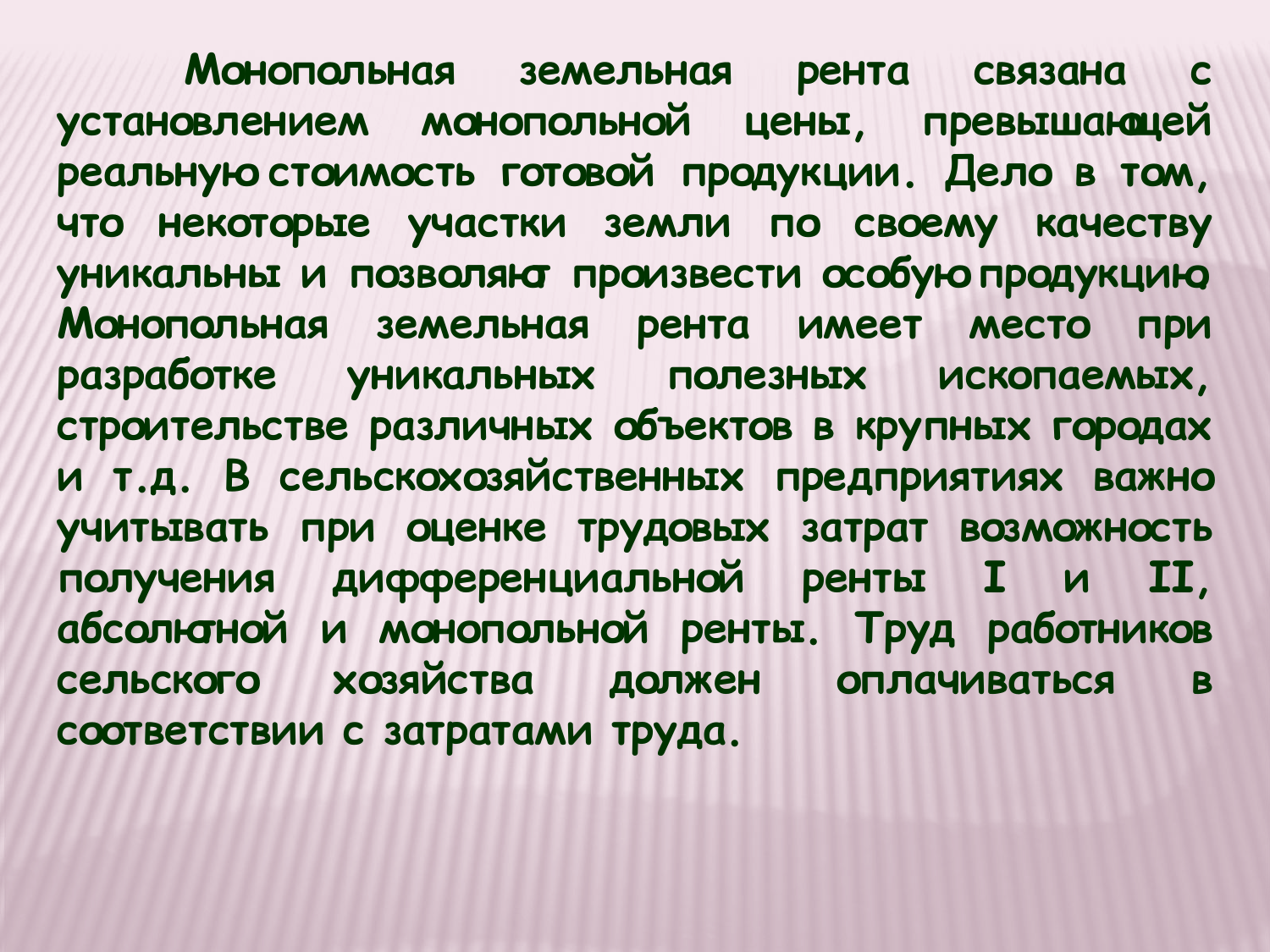

Монопольная земельная рента связана с установлением монопольной цены, превышающей реальную стоимость готовой продукции. Дело в том, что некоторые участки земли по своему качеству уникальны и позволяют произвести особую продукцию. Монопольная земельная рента имеет место при разработке уникальных полезных ископаемых, строительстве различных объектов в крупных городах и т.д. В сельскохозяйственных предприятиях важно учитывать при оценке трудовых затрат возмож­ность получения дифференциальной ренты I и II, абсолютной и монопольной ренты. Труд работников сельского хозяйства должен оплачиваться в соответствии с затратами труда.